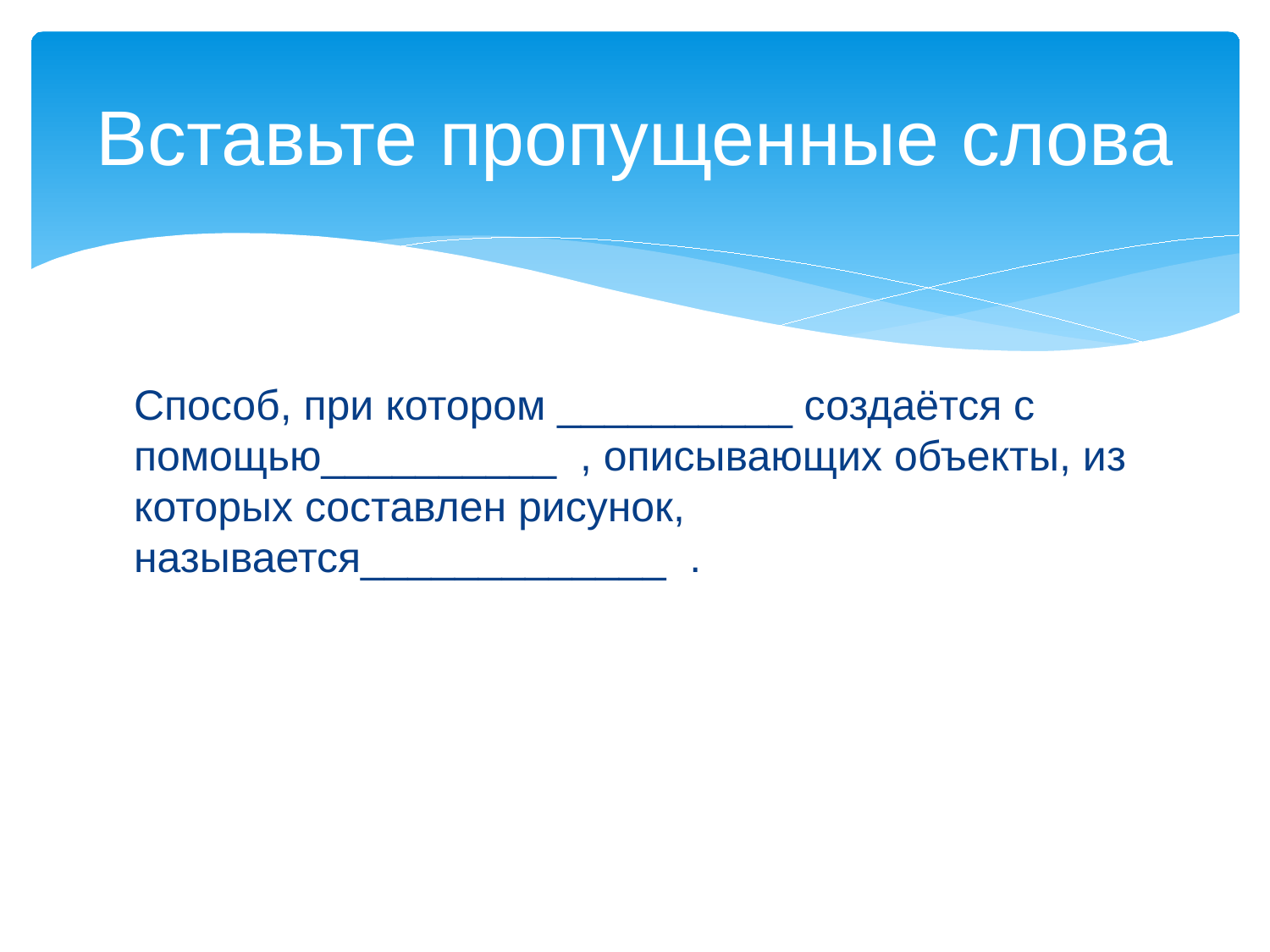

# Вставьте пропущенные слова
Способ, при котором __________ создаётся с помощью__________  , описывающих объекты, из которых составлен рисунок, называется_____________  .